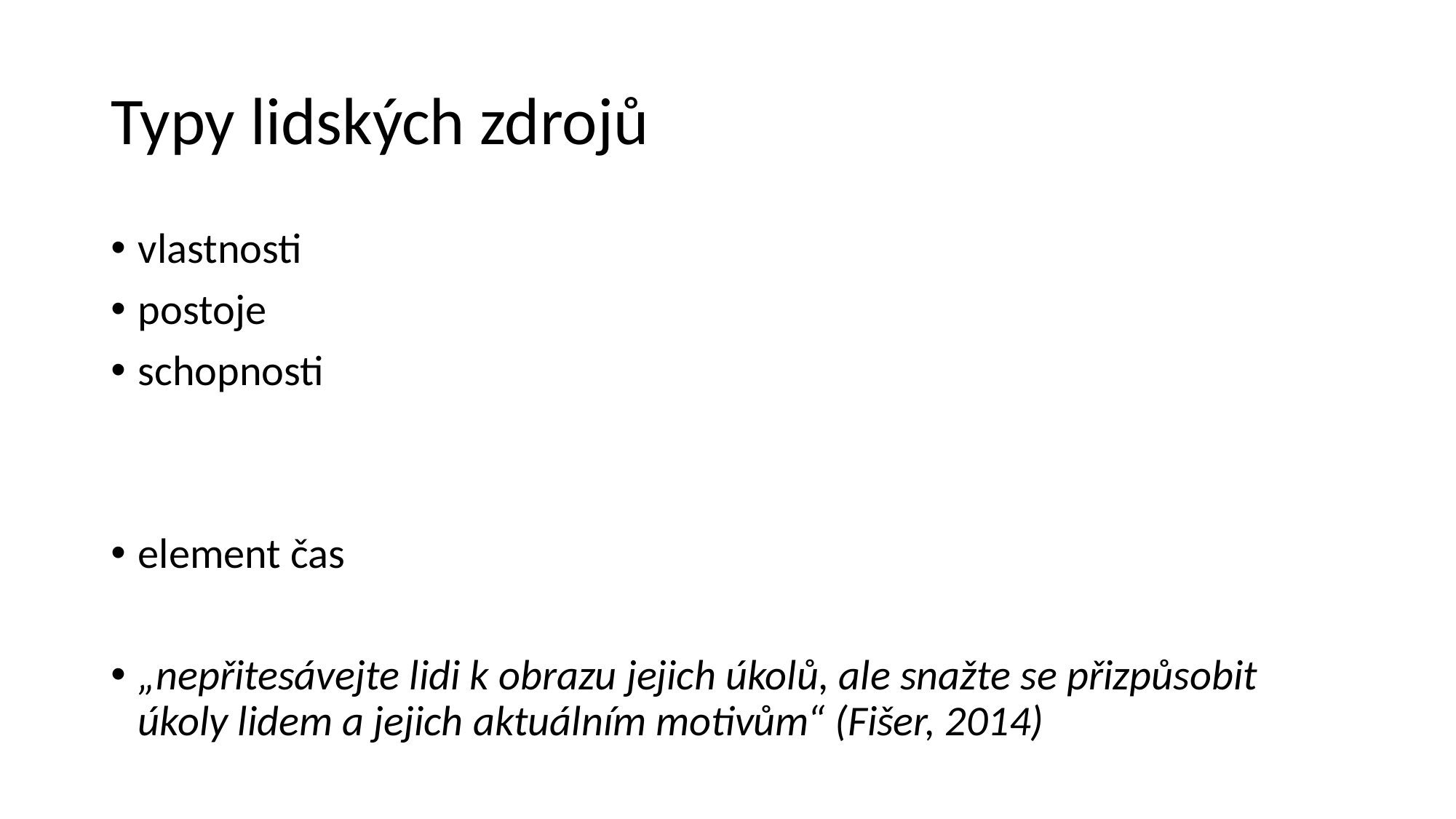

# Typy lidských zdrojů
vlastnosti
postoje
schopnosti

element čas

„nepřitesávejte lidi k obrazu jejich úkolů, ale snažte se přizpůsobit úkoly lidem a jejich aktuálním motivům“ (Fišer, 2014)